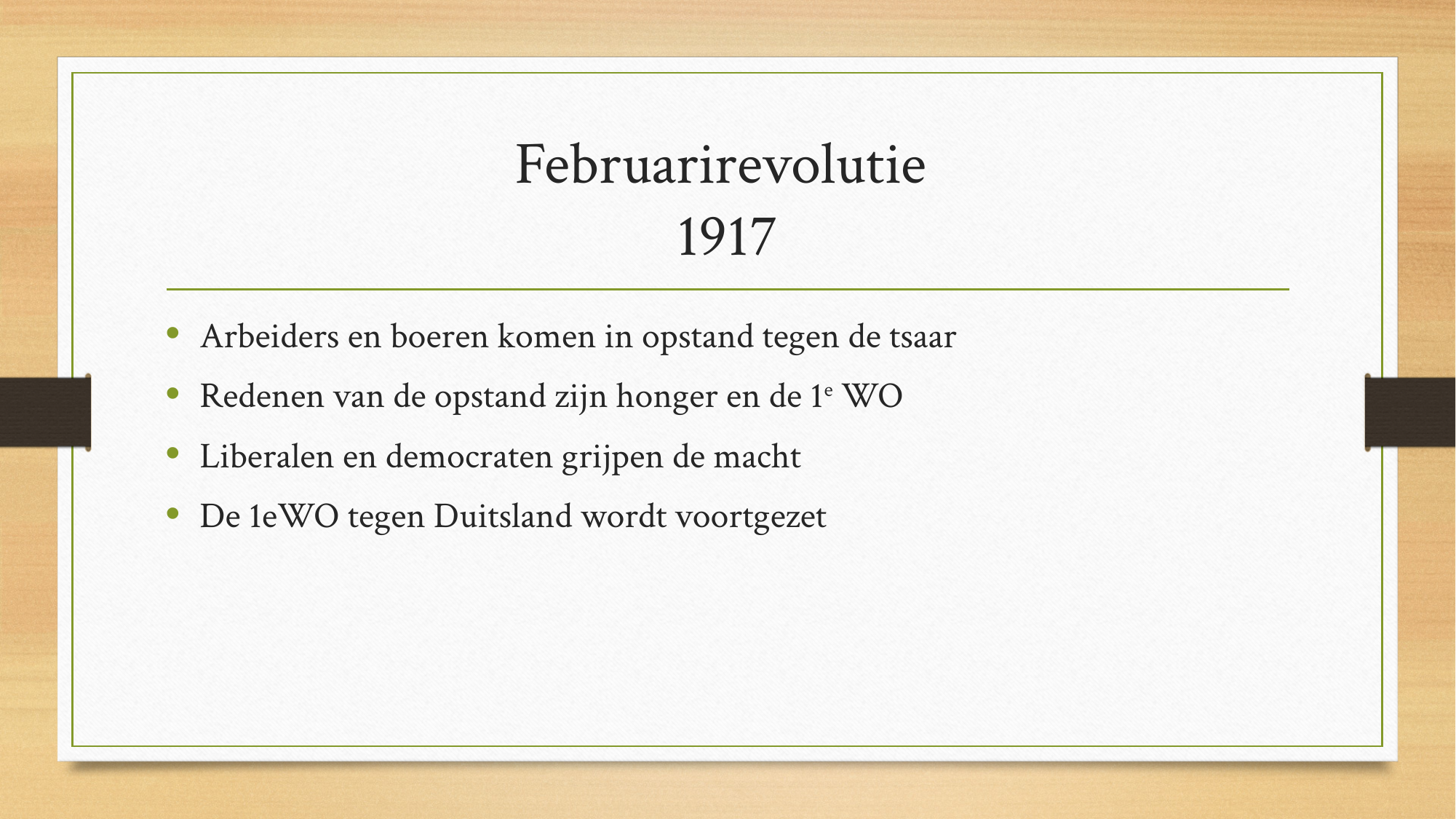

# Februarirevolutie 1917
Arbeiders en boeren komen in opstand tegen de tsaar
Redenen van de opstand zijn honger en de 1e WO
Liberalen en democraten grijpen de macht
De 1eWO tegen Duitsland wordt voortgezet